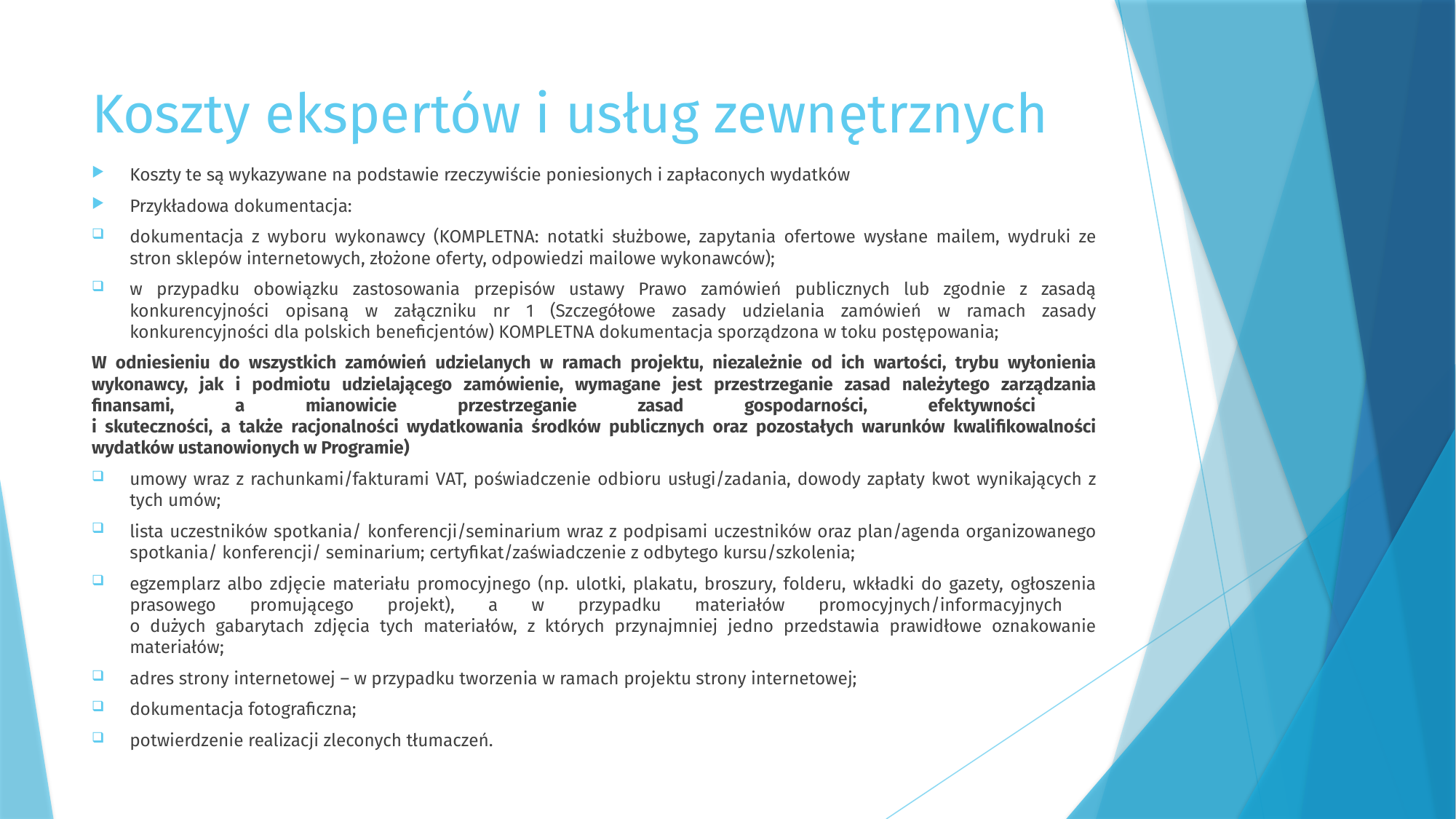

# Koszty ekspertów i usług zewnętrznych
Koszty te są wykazywane na podstawie rzeczywiście poniesionych i zapłaconych wydatków
Przykładowa dokumentacja:
dokumentacja z wyboru wykonawcy (KOMPLETNA: notatki służbowe, zapytania ofertowe wysłane mailem, wydruki ze stron sklepów internetowych, złożone oferty, odpowiedzi mailowe wykonawców);
w przypadku obowiązku zastosowania przepisów ustawy Prawo zamówień publicznych lub zgodnie z zasadą konkurencyjności opisaną w załączniku nr 1 (Szczegółowe zasady udzielania zamówień w ramach zasady konkurencyjności dla polskich beneficjentów) KOMPLETNA dokumentacja sporządzona w toku postępowania;
W odniesieniu do wszystkich zamówień udzielanych w ramach projektu, niezależnie od ich wartości, trybu wyłonienia wykonawcy, jak i podmiotu udzielającego zamówienie, wymagane jest przestrzeganie zasad należytego zarządzania finansami, a mianowicie przestrzeganie zasad gospodarności, efektywności
i skuteczności, a także racjonalności wydatkowania środków publicznych oraz pozostałych warunków kwalifikowalności wydatków ustanowionych w Programie)
umowy wraz z rachunkami/fakturami VAT, poświadczenie odbioru usługi/zadania, dowody zapłaty kwot wynikających z tych umów;
lista uczestników spotkania/ konferencji/seminarium wraz z podpisami uczestników oraz plan/agenda organizowanego spotkania/ konferencji/ seminarium; certyfikat/zaświadczenie z odbytego kursu/szkolenia;
egzemplarz albo zdjęcie materiału promocyjnego (np. ulotki, plakatu, broszury, folderu, wkładki do gazety, ogłoszenia prasowego promującego projekt), a w przypadku materiałów promocyjnych/informacyjnych
o dużych gabarytach zdjęcia tych materiałów, z których przynajmniej jedno przedstawia prawidłowe oznakowanie materiałów;
adres strony internetowej – w przypadku tworzenia w ramach projektu strony internetowej;
dokumentacja fotograficzna;
potwierdzenie realizacji zleconych tłumaczeń.